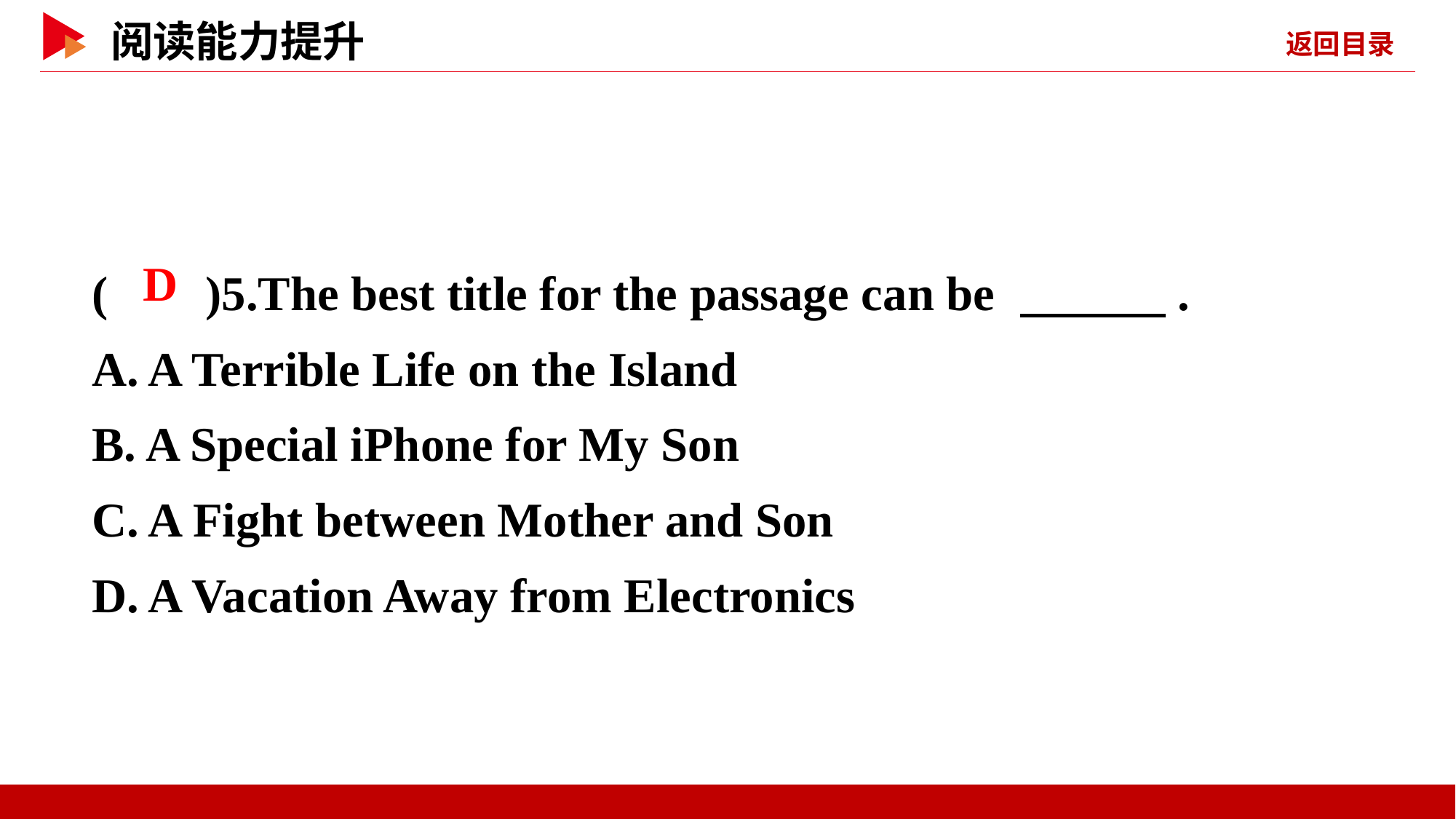

(        )5.The best title for the passage can be 　　　.
A. A Terrible Life on the Island
B. A Special iPhone for My Son
C. A Fight between Mother and Son
D. A Vacation Away from Electronics
   D